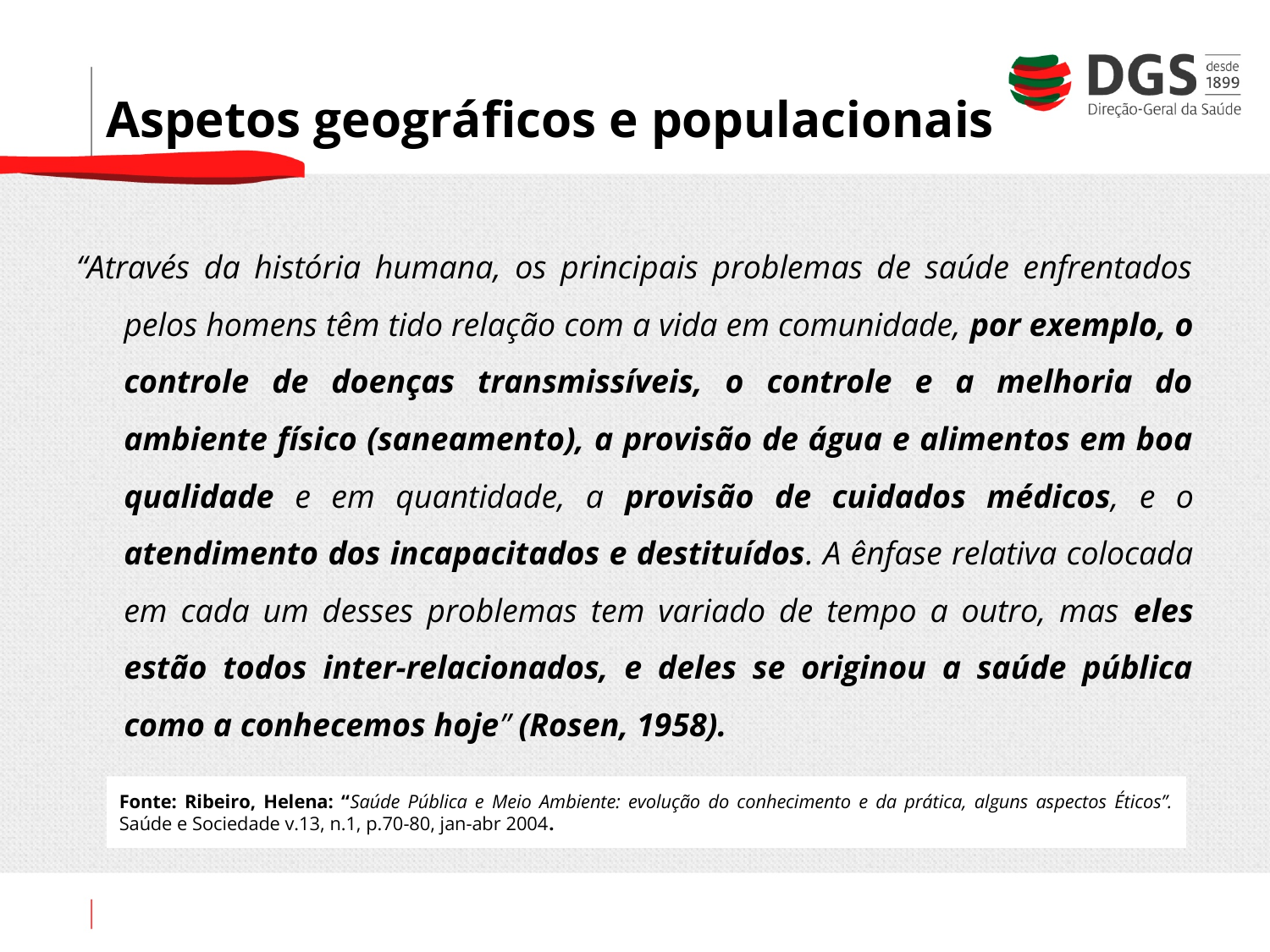

# Aspetos geográficos e populacionais
“Através da história humana, os principais problemas de saúde enfrentados pelos homens têm tido relação com a vida em comunidade, por exemplo, o controle de doenças transmissíveis, o controle e a melhoria do ambiente físico (saneamento), a provisão de água e alimentos em boa qualidade e em quantidade, a provisão de cuidados médicos, e o atendimento dos incapacitados e destituídos. A ênfase relativa colocada em cada um desses problemas tem variado de tempo a outro, mas eles estão todos inter-relacionados, e deles se originou a saúde pública como a conhecemos hoje” (Rosen, 1958).
Fonte: Ribeiro, Helena: “Saúde Pública e Meio Ambiente: evolução do conhecimento e da prática, alguns aspectos Éticos”. Saúde e Sociedade v.13, n.1, p.70-80, jan-abr 2004.